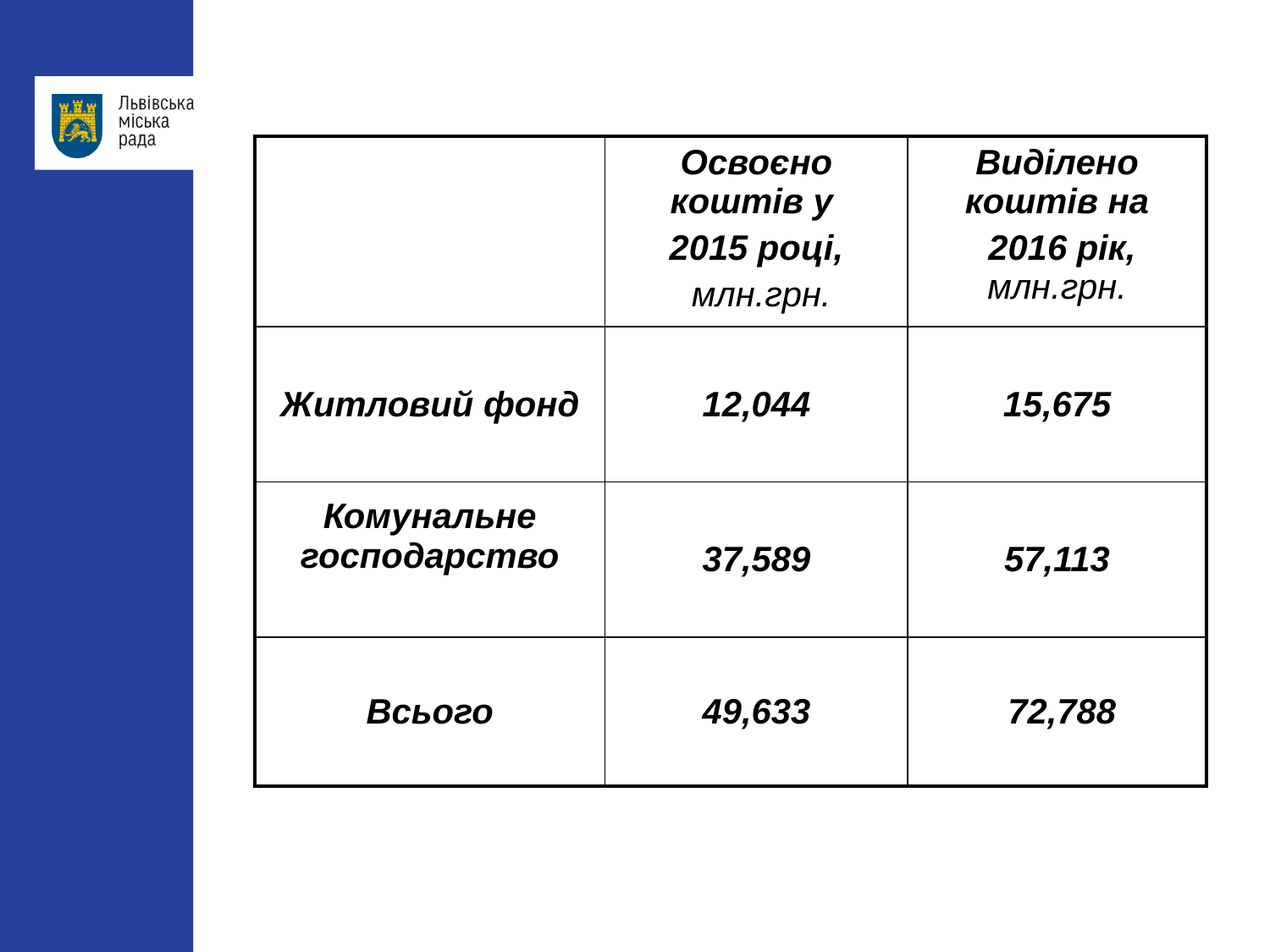

|  | Освоєно коштів у 2015 році, млн.грн. | Виділено коштів на 2016 рік, млн.грн. |
| --- | --- | --- |
| Житловий фонд | 12,044 | 15,675 |
| Комунальне господарство | 37,589 | 57,113 |
| Всього | 49,633 | 72,788 |